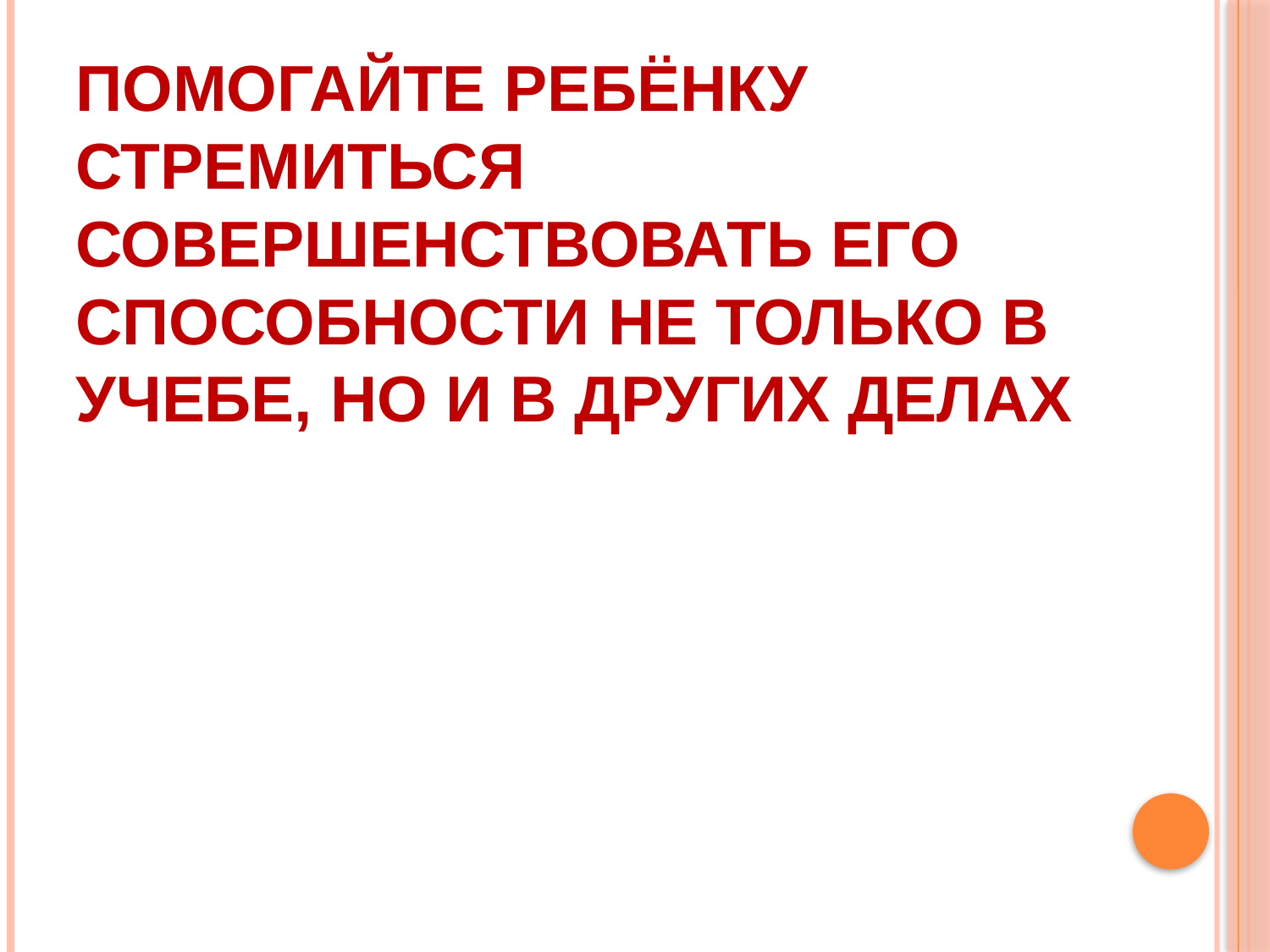

# Помогайте ребёнку стремиться совершенствовать его способности не только в учебе, но и в других делах